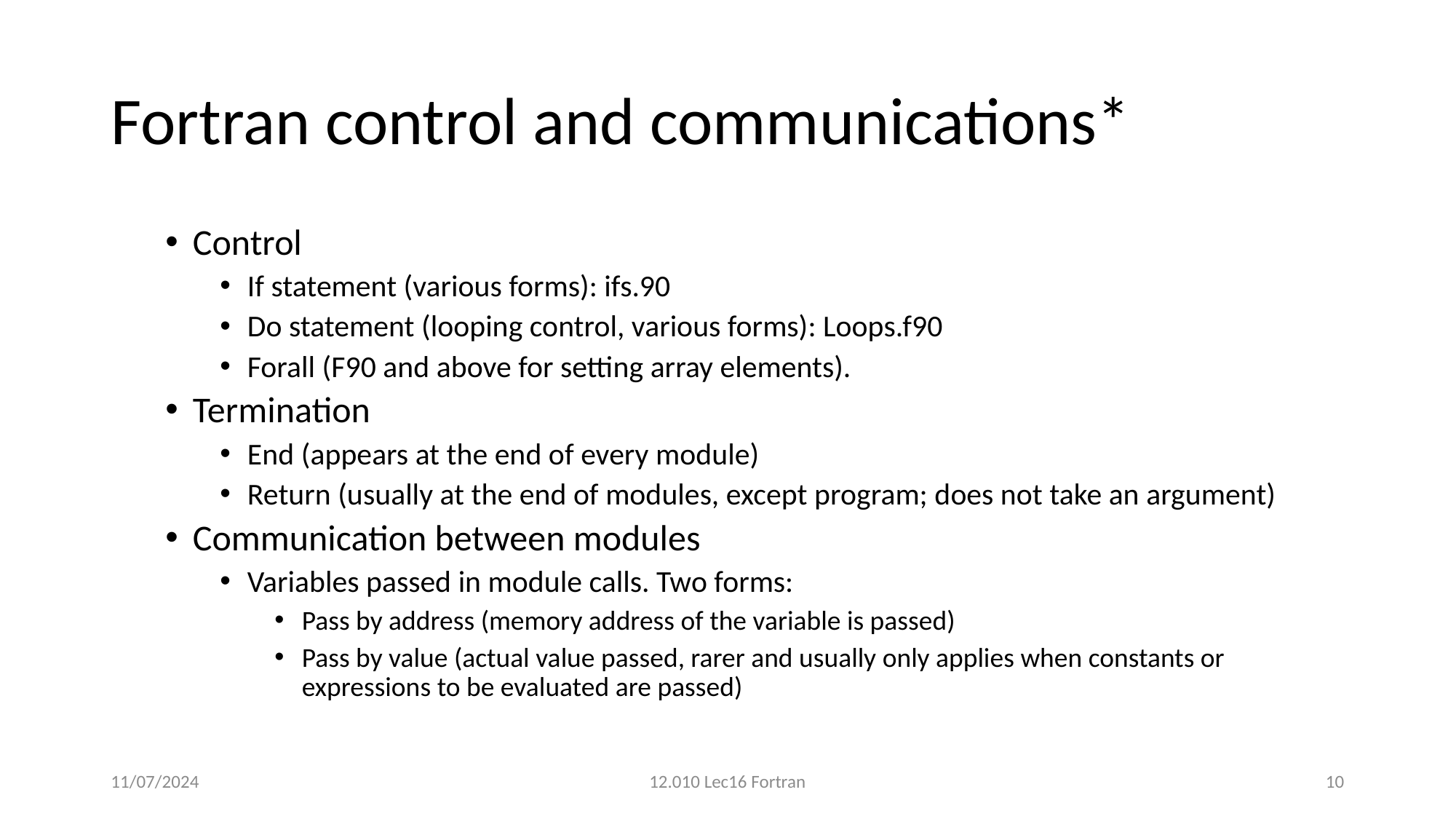

# Fortran control and communications*
Control
If statement (various forms): ifs.90
Do statement (looping control, various forms): Loops.f90
Forall (F90 and above for setting array elements).
Termination
End (appears at the end of every module)
Return (usually at the end of modules, except program; does not take an argument)
Communication between modules
Variables passed in module calls. Two forms:
Pass by address (memory address of the variable is passed)
Pass by value (actual value passed, rarer and usually only applies when constants or expressions to be evaluated are passed)
11/07/2024
12.010 Lec16 Fortran
10